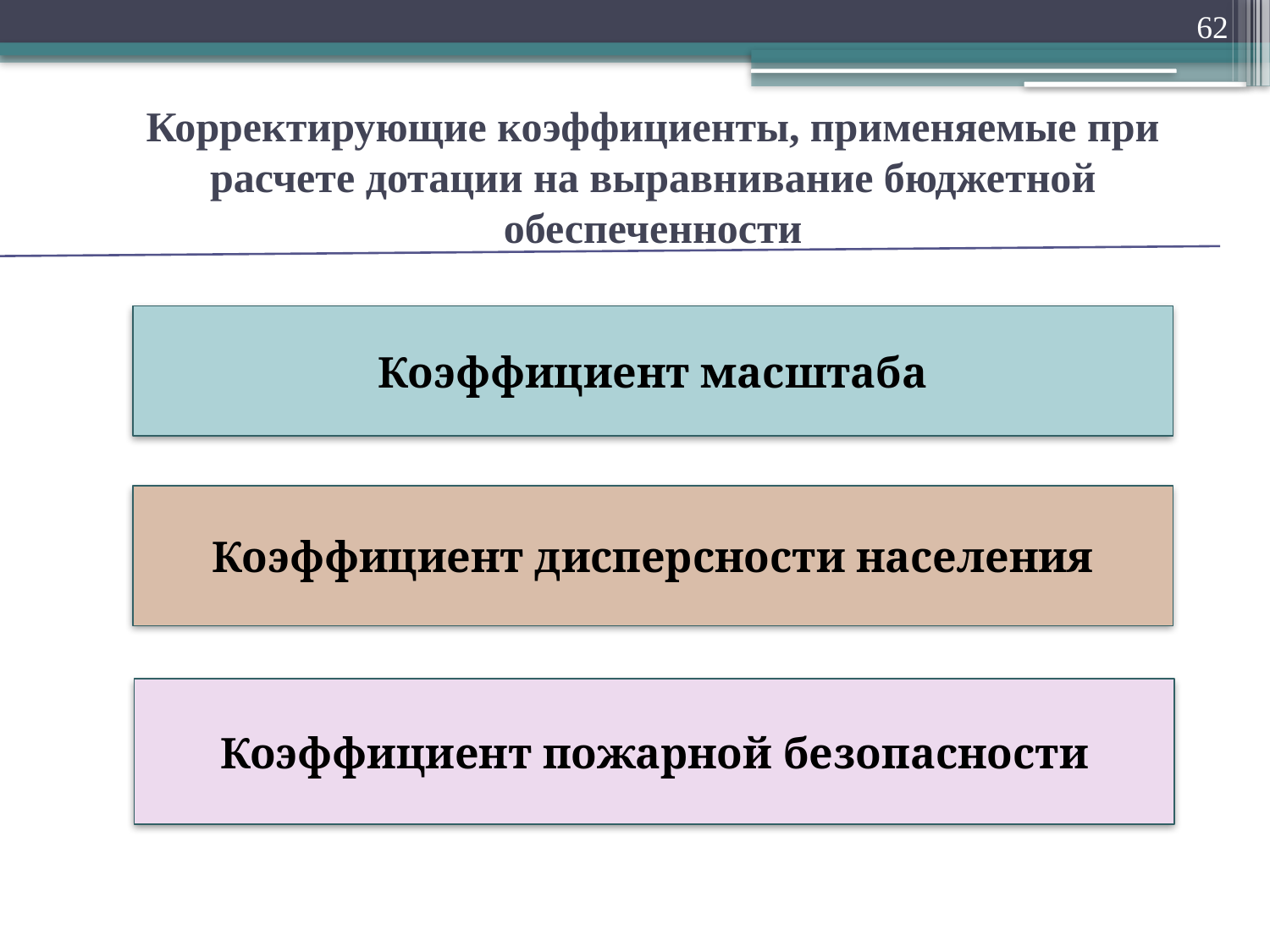

62
# Корректирующие коэффициенты, применяемые при расчете дотации на выравнивание бюджетной обеспеченности
Коэффициент масштаба
Коэффициент дисперсности населения
Коэффициент пожарной безопасности